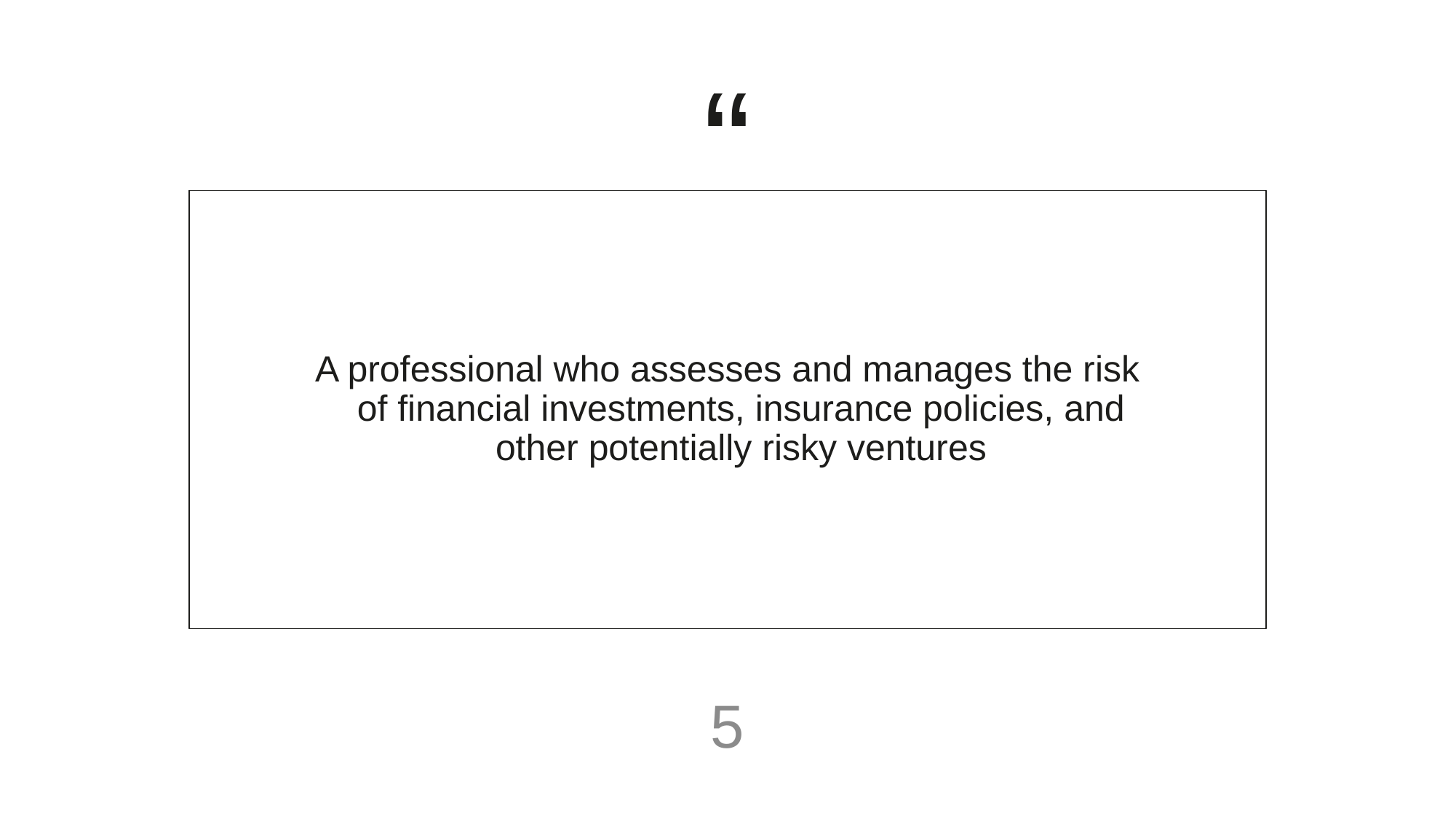

A professional who assesses and manages the risk of financial investments, insurance policies, and other potentially risky ventures
5